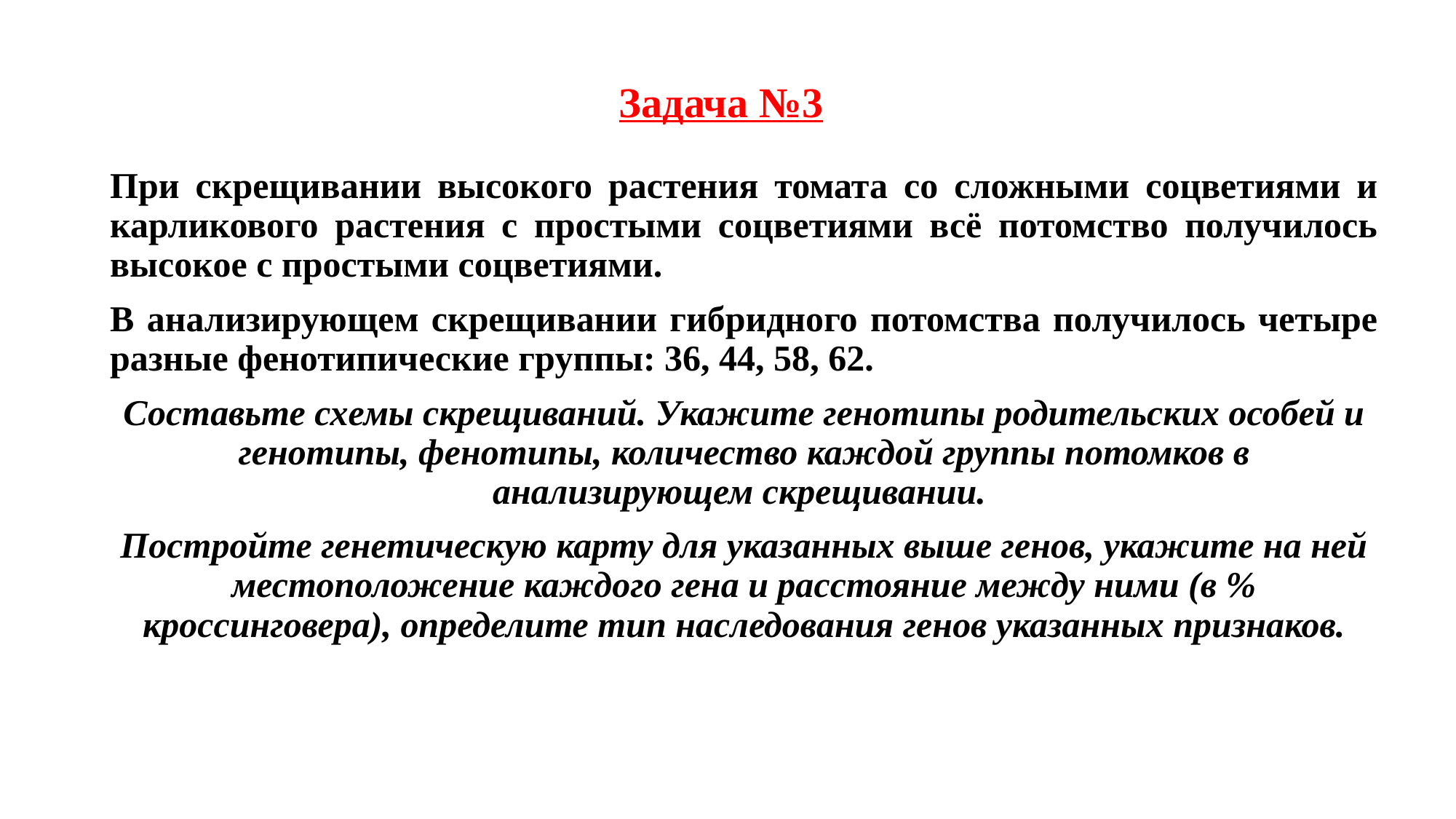

# Задача №3
При скрещивании высокого растения томата со сложными соцветиями и карликового растения с простыми соцветиями всё потомство получилось высокое с простыми соцветиями.
В анализирующем скрещивании гибридного потомства получилось четыре разные фенотипические группы: 36, 44, 58, 62.
Составьте схемы скрещиваний. Укажите генотипы родительских особей и генотипы, фенотипы, количество каждой группы потомков в анализирующем скрещивании.
Постройте генетическую карту для указанных выше генов, укажите на ней местоположение каждого гена и расстояние между ними (в % кроссинговера), определите тип наследования генов указанных признаков.